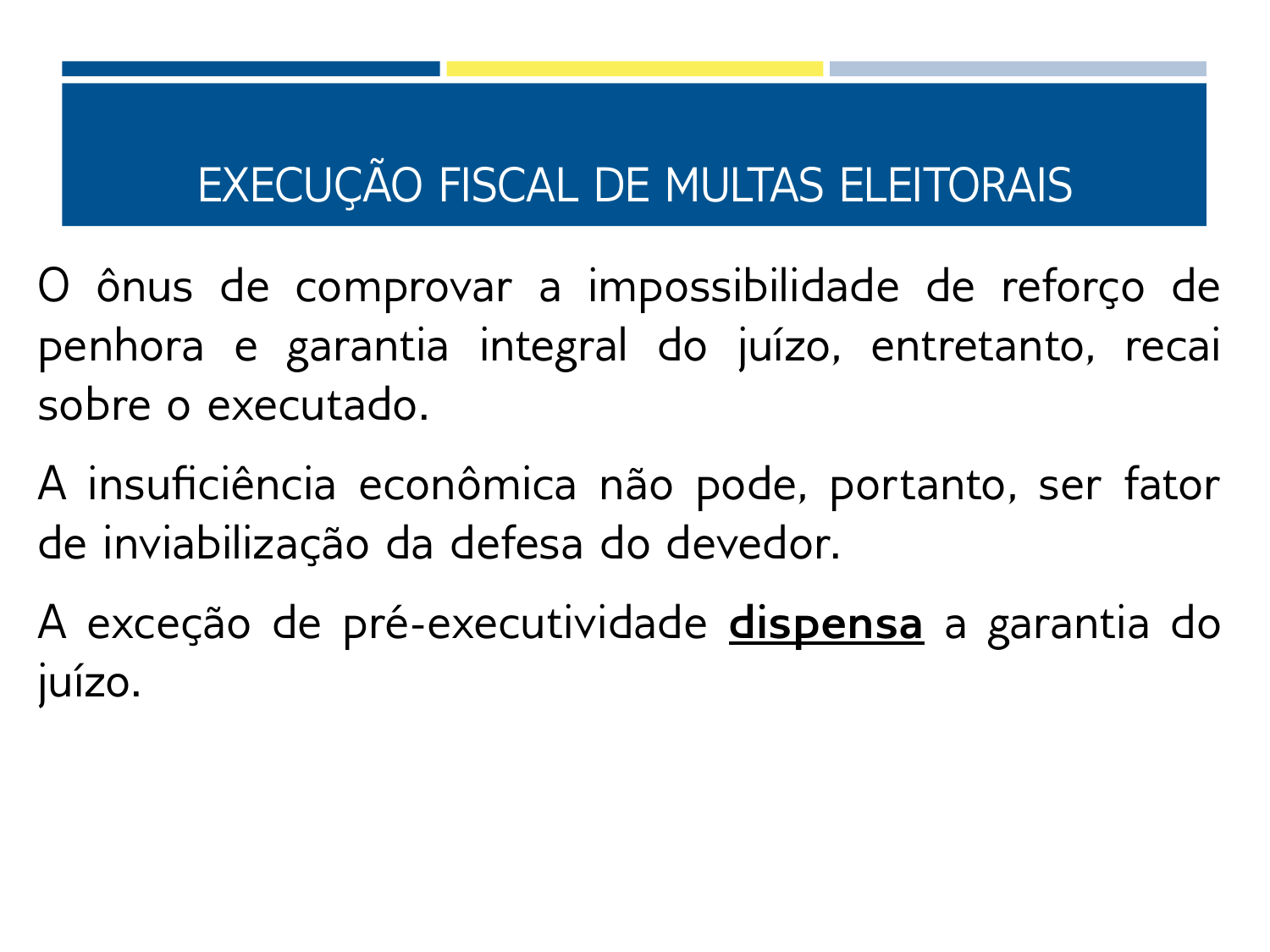

# EXECUÇÃO FISCAL DE MULTAS ELEITORAIS
O ônus de comprovar a impossibilidade de reforço de penhora e garantia integral do juízo, entretanto, recai sobre o executado.
A insuficiência econômica não pode, portanto, ser fator de inviabilização da defesa do devedor.
A exceção de pré-executividade dispensa a garantia do juízo.